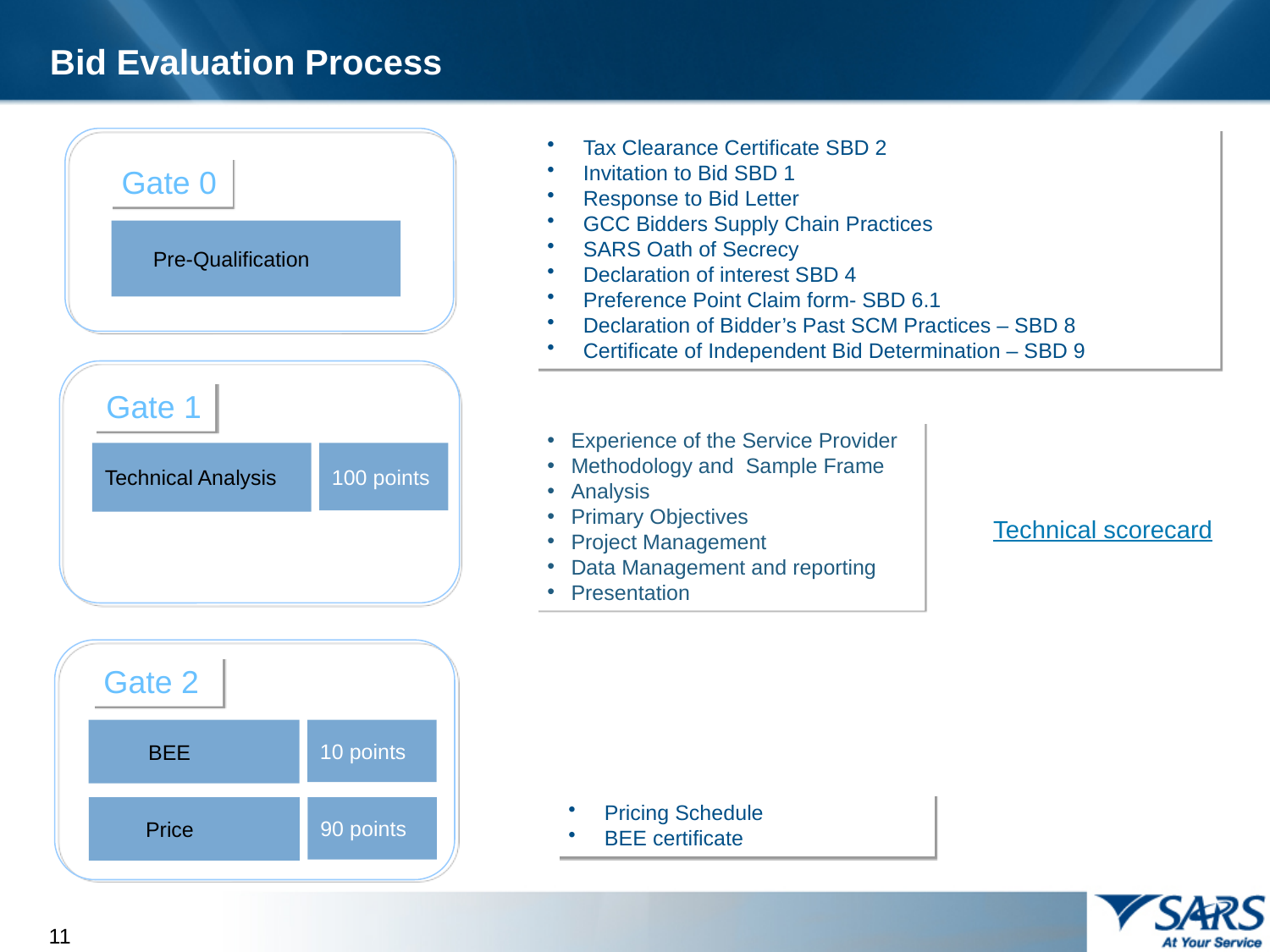

Bid Evaluation Process
 Tax Clearance Certificate SBD 2
 Invitation to Bid SBD 1
 Response to Bid Letter
 GCC Bidders Supply Chain Practices
 SARS Oath of Secrecy
 Declaration of interest SBD 4
 Preference Point Claim form- SBD 6.1
 Declaration of Bidder’s Past SCM Practices – SBD 8
 Certificate of Independent Bid Determination – SBD 9

Gate 0
Pre-Qualification

Gate 1
Experience of the Service Provider
Methodology and  Sample Frame
Analysis
Primary Objectives
Project Management
Data Management and reporting
Presentation
Technical Analysis
100 points
Technical scorecard

Gate 2
BEE
10 points
 Pricing Schedule
 BEE certificate
Price
90 points
11